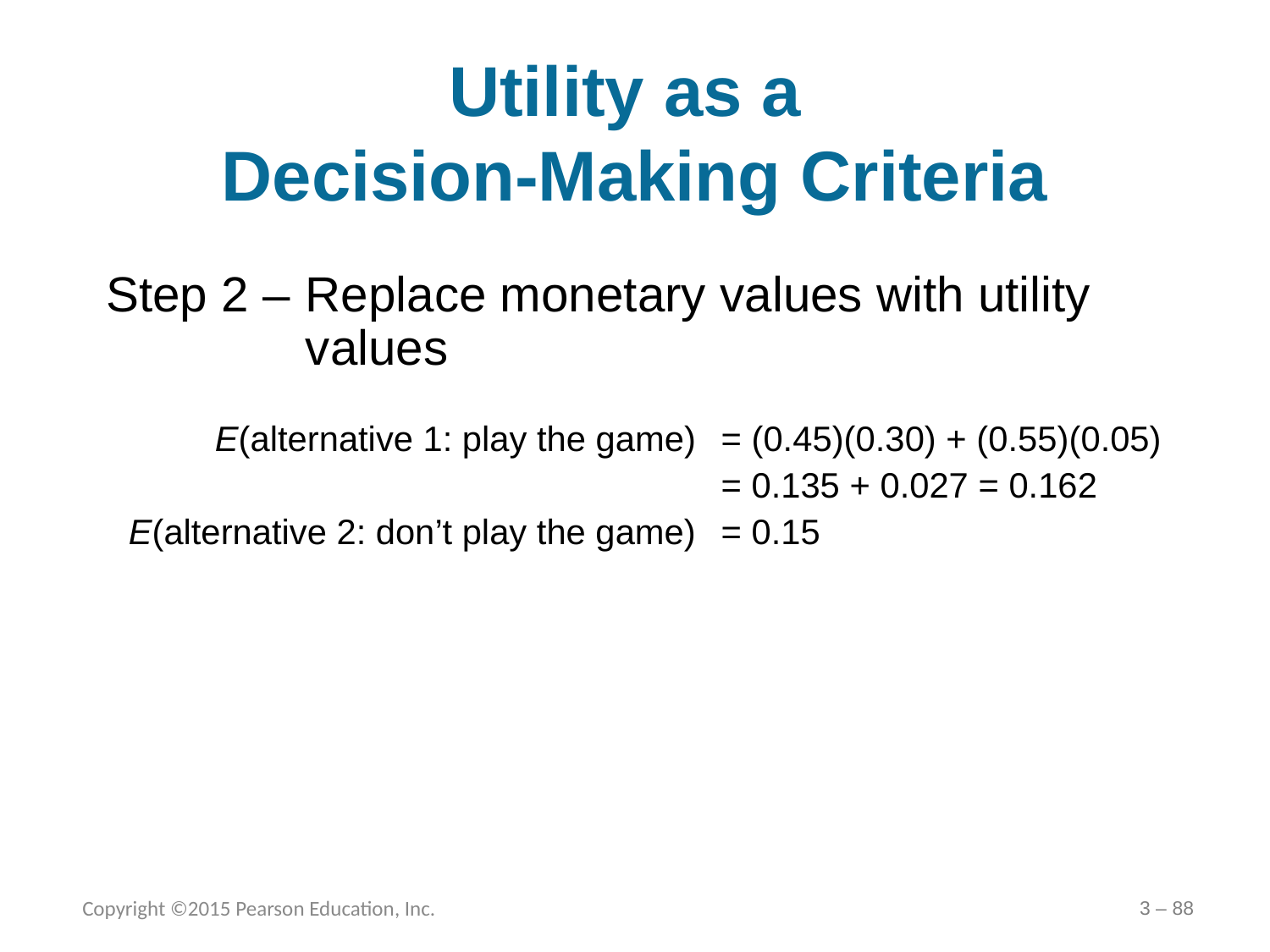

# Utility as a Decision-Making Criteria
Step 2 –	Replace monetary values with utility values
	E(alternative 1: play the game)	= (0.45)(0.30) + (0.55)(0.05)
		= 0.135 + 0.027 = 0.162
	E(alternative 2: don’t play the game)	= 0.15
Copyright ©2015 Pearson Education, Inc.
3 – 88